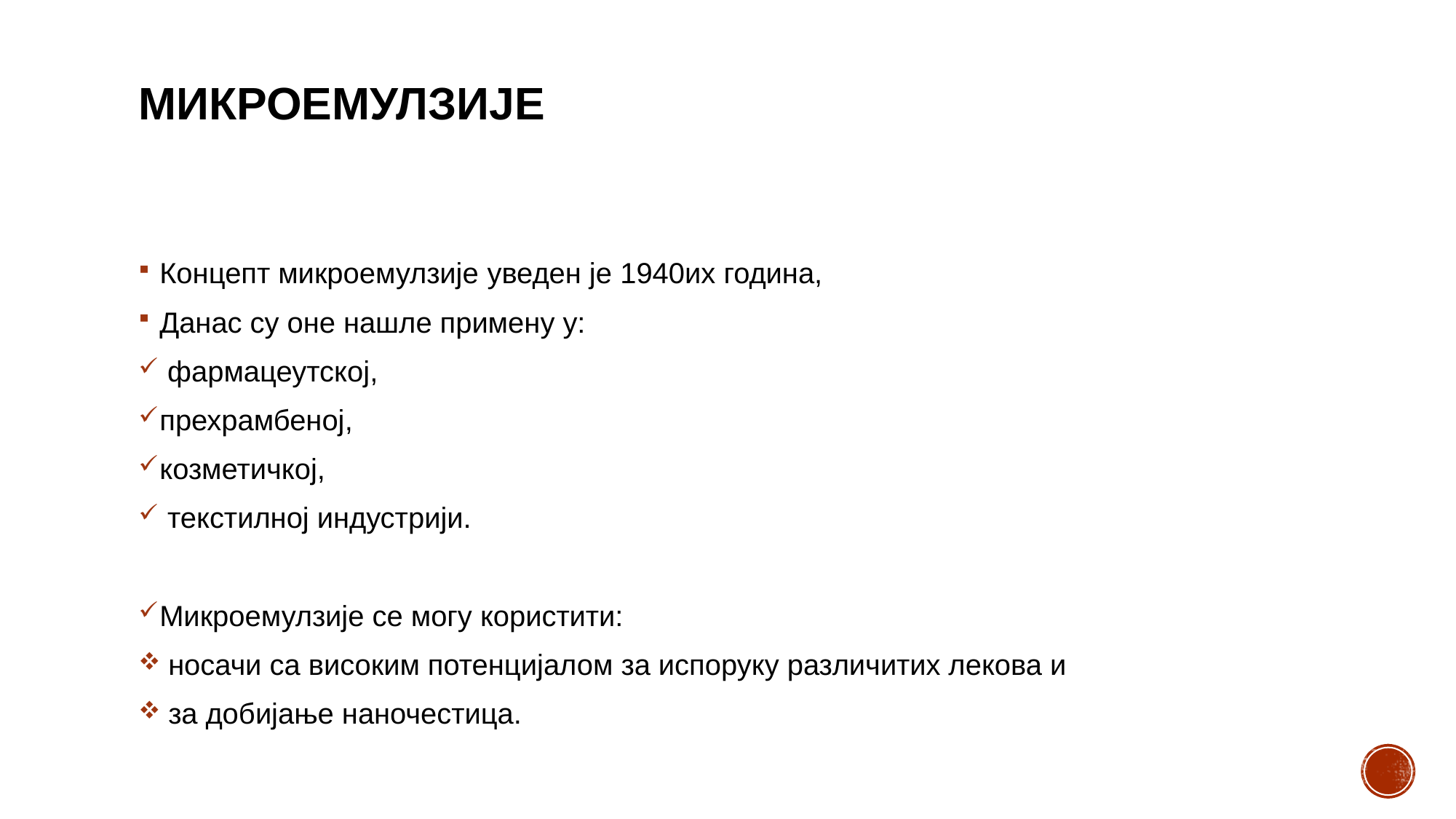

# Микроемулзије
Концепт микроемулзије уведен је 1940их година,
Данас су оне нашле примену у:
 фармацеутској,
прехрамбеној,
козметичкој,
 текстилној индустрији.

Микроемулзије се могу користити:
 носачи са високим потенцијалом за испоруку различитих лекова и
 за добијање наночестица.